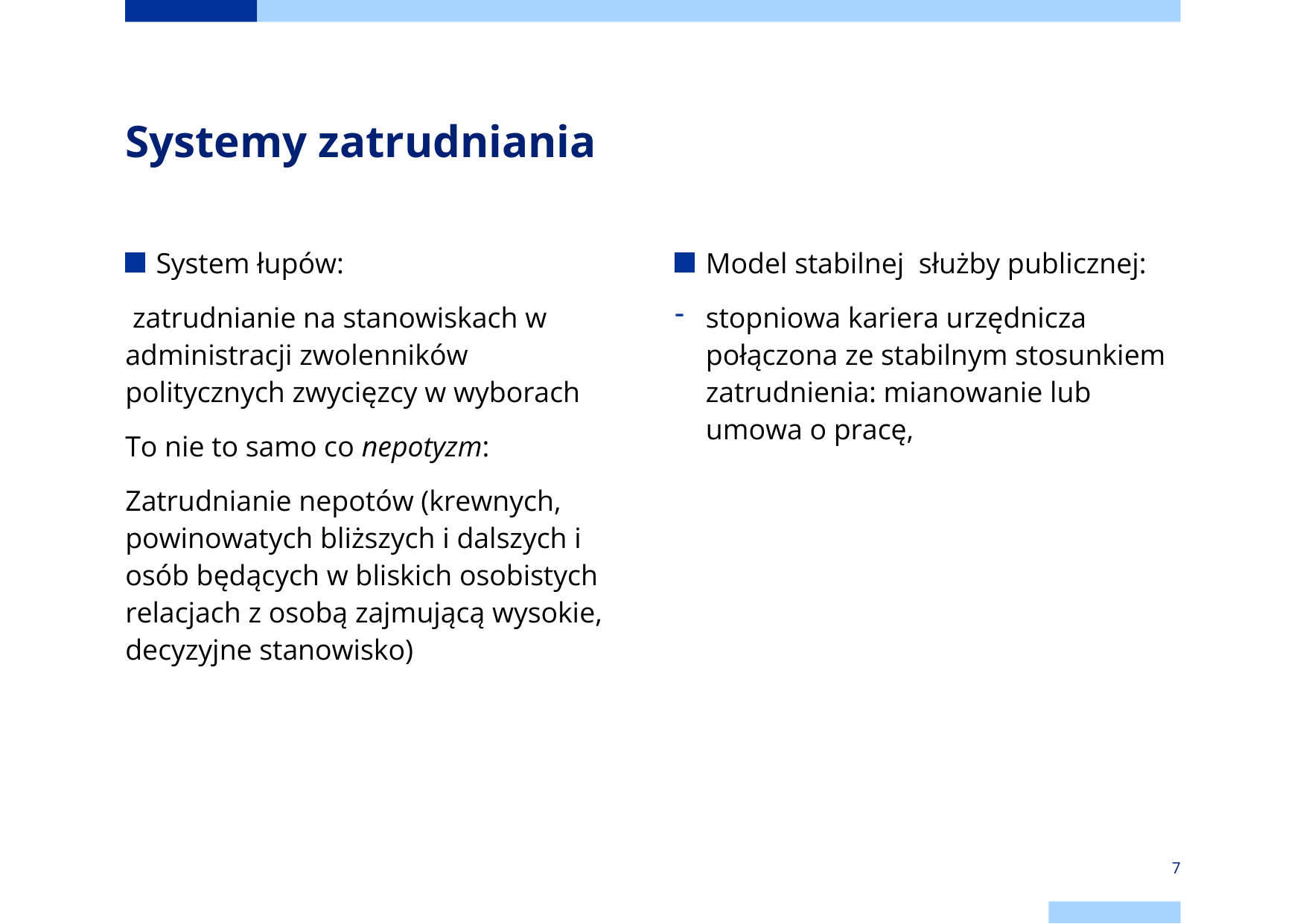

# Systemy zatrudniania
Model stabilnej  służby publicznej:
stopniowa kariera urzędnicza połączona ze stabilnym stosunkiem zatrudnienia: mianowanie lub umowa o pracę,
System łupów:
 zatrudnianie na stanowiskach w administracji zwolenników politycznych zwycięzcy w wyborach
To nie to samo co nepotyzm:
Zatrudnianie nepotów (krewnych, powinowatych bliższych i dalszych i osób będących w bliskich osobistych relacjach z osobą zajmującą wysokie, decyzyjne stanowisko)

7